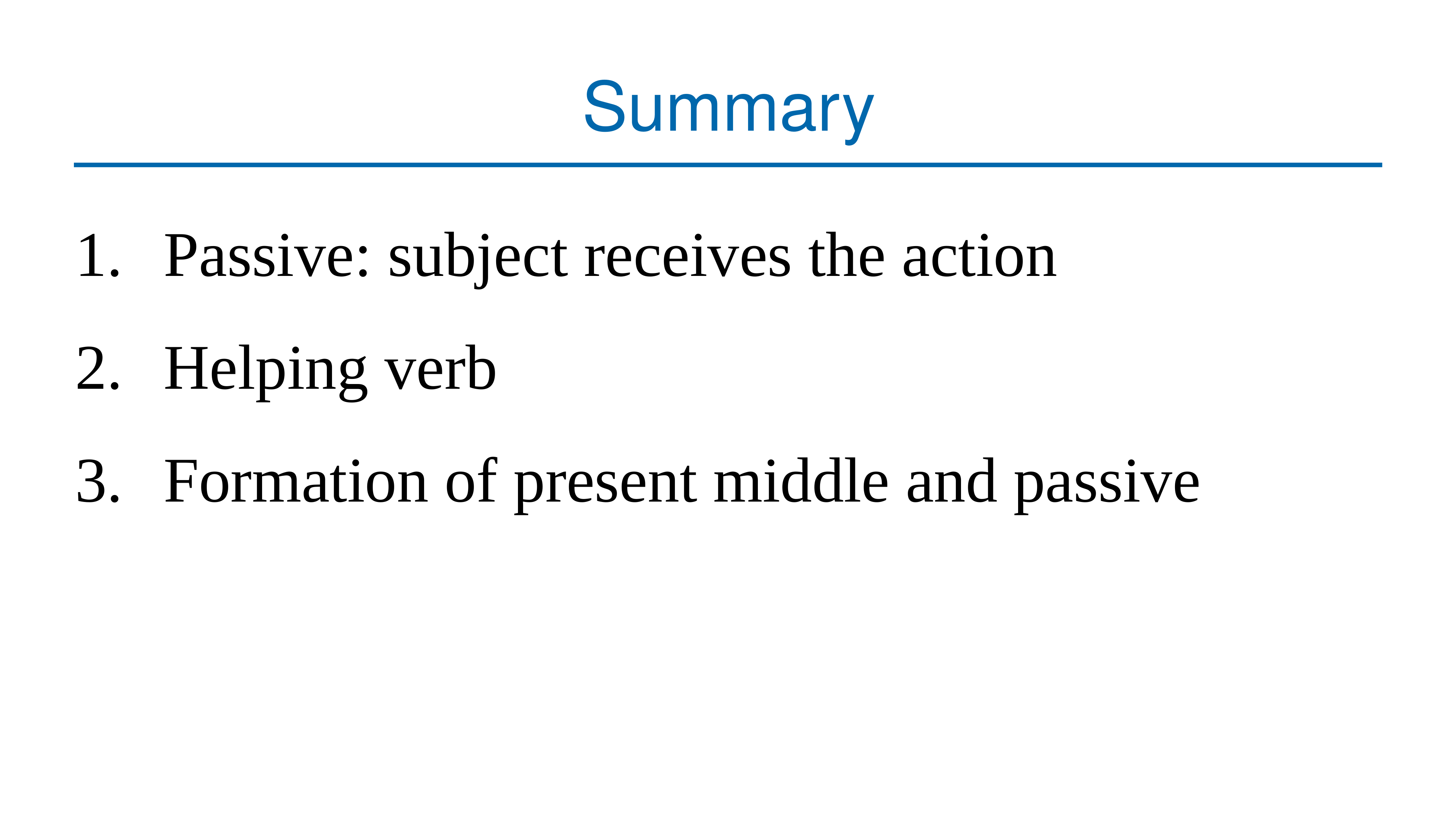

# Summary
Passive: subject receives the action
Helping verb
Formation of present middle and passive